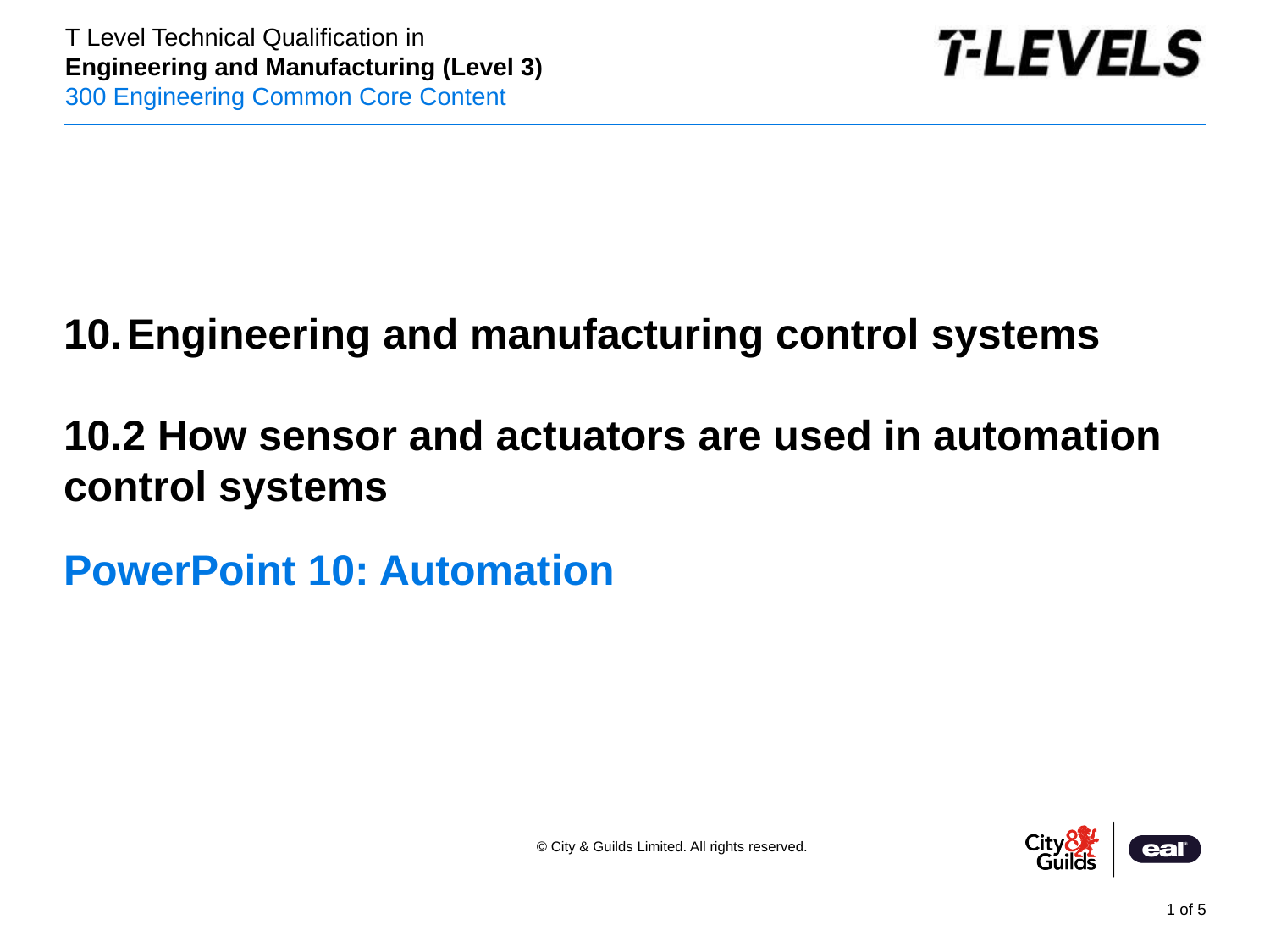

PowerPoint presentation
Engineering and manufacturing control systems

10.2 How sensor and actuators are used in automation control systems
# PowerPoint 10: Automation